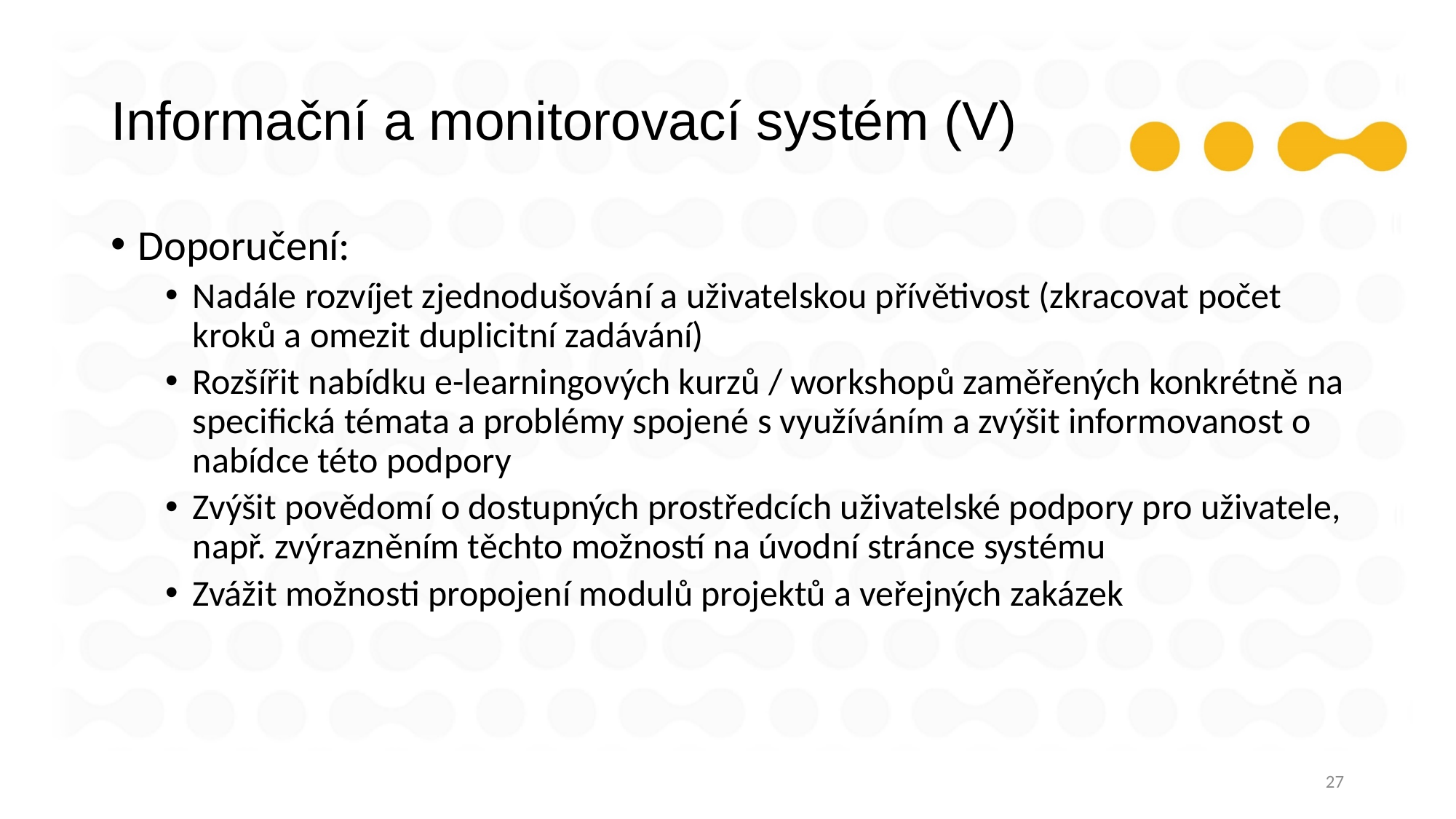

# Informační a monitorovací systém (V)
Doporučení:
Nadále rozvíjet zjednodušování a uživatelskou přívětivost (zkracovat počet kroků a omezit duplicitní zadávání)
Rozšířit nabídku e-learningových kurzů / workshopů zaměřených konkrétně na specifická témata a problémy spojené s využíváním a zvýšit informovanost o nabídce této podpory
Zvýšit povědomí o dostupných prostředcích uživatelské podpory pro uživatele, např. zvýrazněním těchto možností na úvodní stránce systému
Zvážit možnosti propojení modulů projektů a veřejných zakázek
27